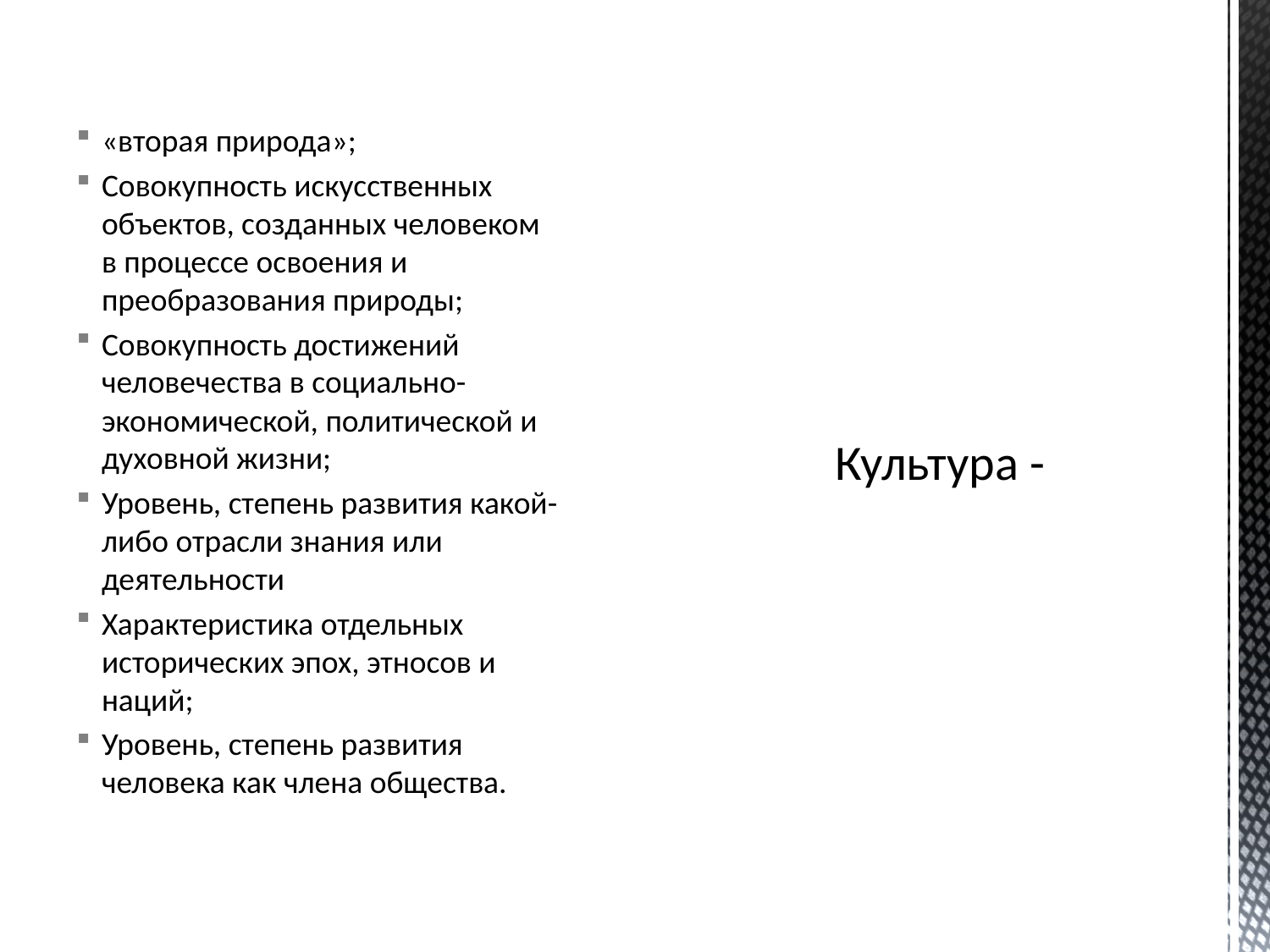

«вторая природа»;
Совокупность искусственных объектов, созданных человеком в процессе освоения и преобразования природы;
Совокупность достижений человечества в социально-экономической, политической и духовной жизни;
Уровень, степень развития какой-либо отрасли знания или деятельности
Характеристика отдельных исторических эпох, этносов и наций;
Уровень, степень развития человека как члена общества.
# Культура -